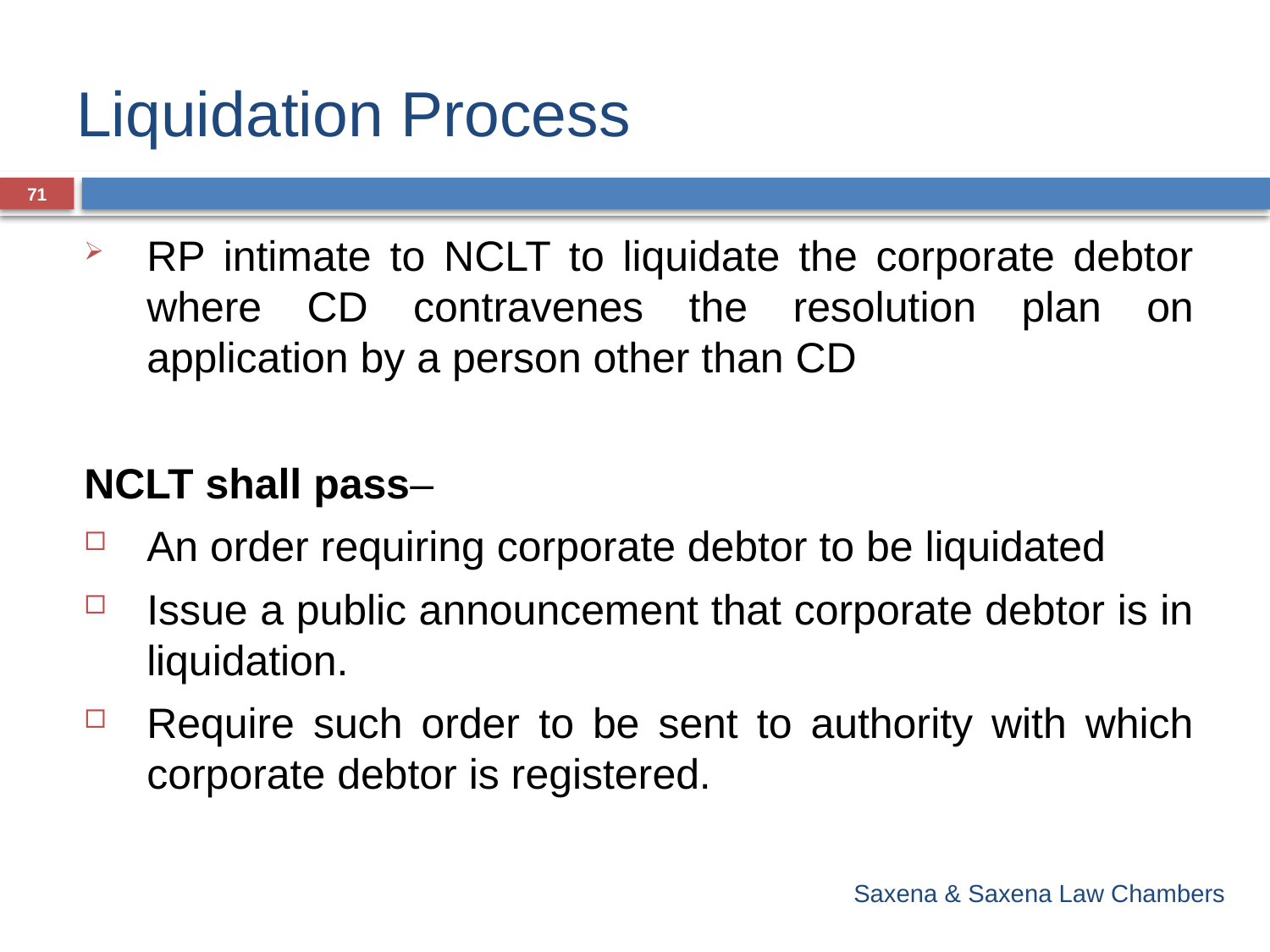

# Liquidation Process
71
RP intimate to NCLT to liquidate the corporate debtor where CD contravenes the resolution plan on application by a person other than CD

NCLT shall pass–
An order requiring corporate debtor to be liquidated
Issue a public announcement that corporate debtor is in liquidation.
Require such order to be sent to authority with which corporate debtor is registered.

Saxena & Saxena Law Chambers